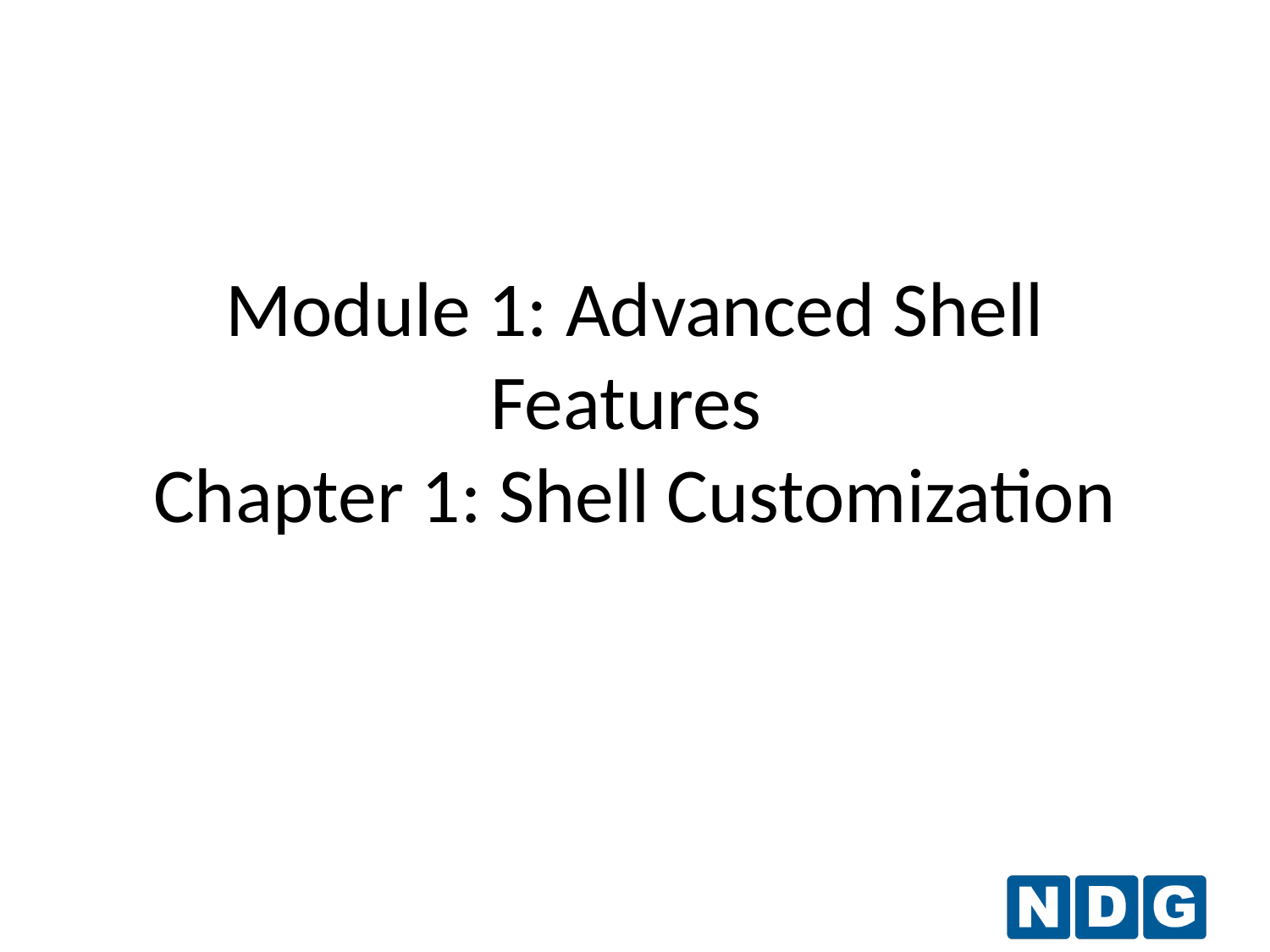

# Module 1: Advanced Shell Features Chapter 1: Shell Customization